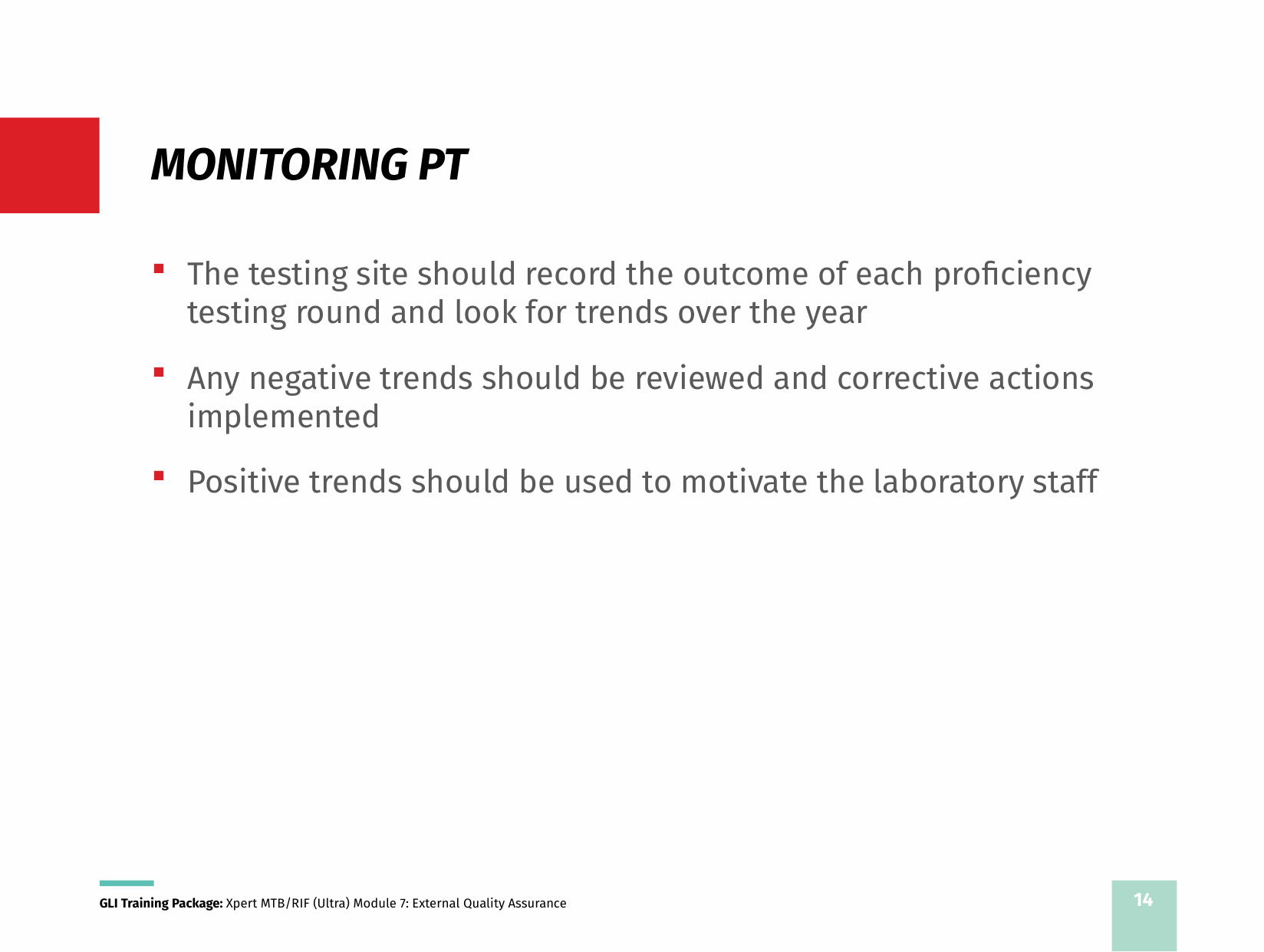

# MONITORING PT
The testing site should record the outcome of each proficiency testing round and look for trends over the year
Any negative trends should be reviewed and corrective actions implemented
Positive trends should be used to motivate the laboratory staff